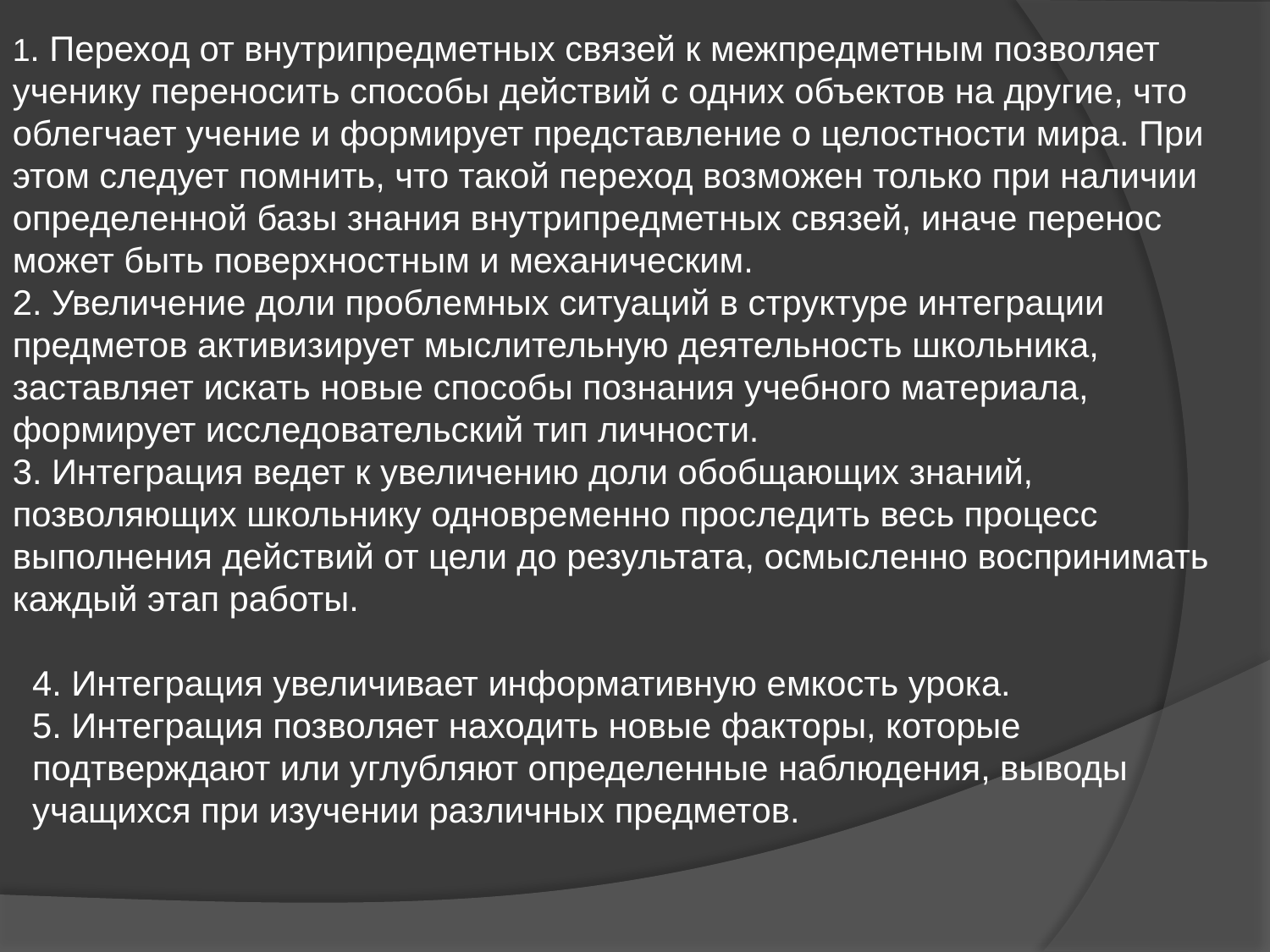

1. Переход от внутрипредметных связей к межпредметным позволяет ученику переносить способы действий с одних объектов на другие, что облегчает учение и формирует представление о целостности мира. При этом следует помнить, что такой переход возможен только при наличии определенной базы знания внутрипредметных связей, иначе перенос может быть поверхностным и механическим.
2. Увеличение доли проблемных ситуаций в структуре интеграции предметов активизирует мыслительную деятельность школьника, заставляет искать новые способы познания учебного материала, формирует исследовательский тип личности.
3. Интеграция ведет к увеличению доли обобщающих знаний, позволяющих школьнику одновременно проследить весь процесс выполнения действий от цели до результата, осмысленно воспринимать каждый этап работы.

4. Интеграция увеличивает информативную емкость урока.
5. Интеграция позволяет находить новые факторы, которые подтверждают или углубляют определенные наблюдения, выводы учащихся при изучении различных предметов.